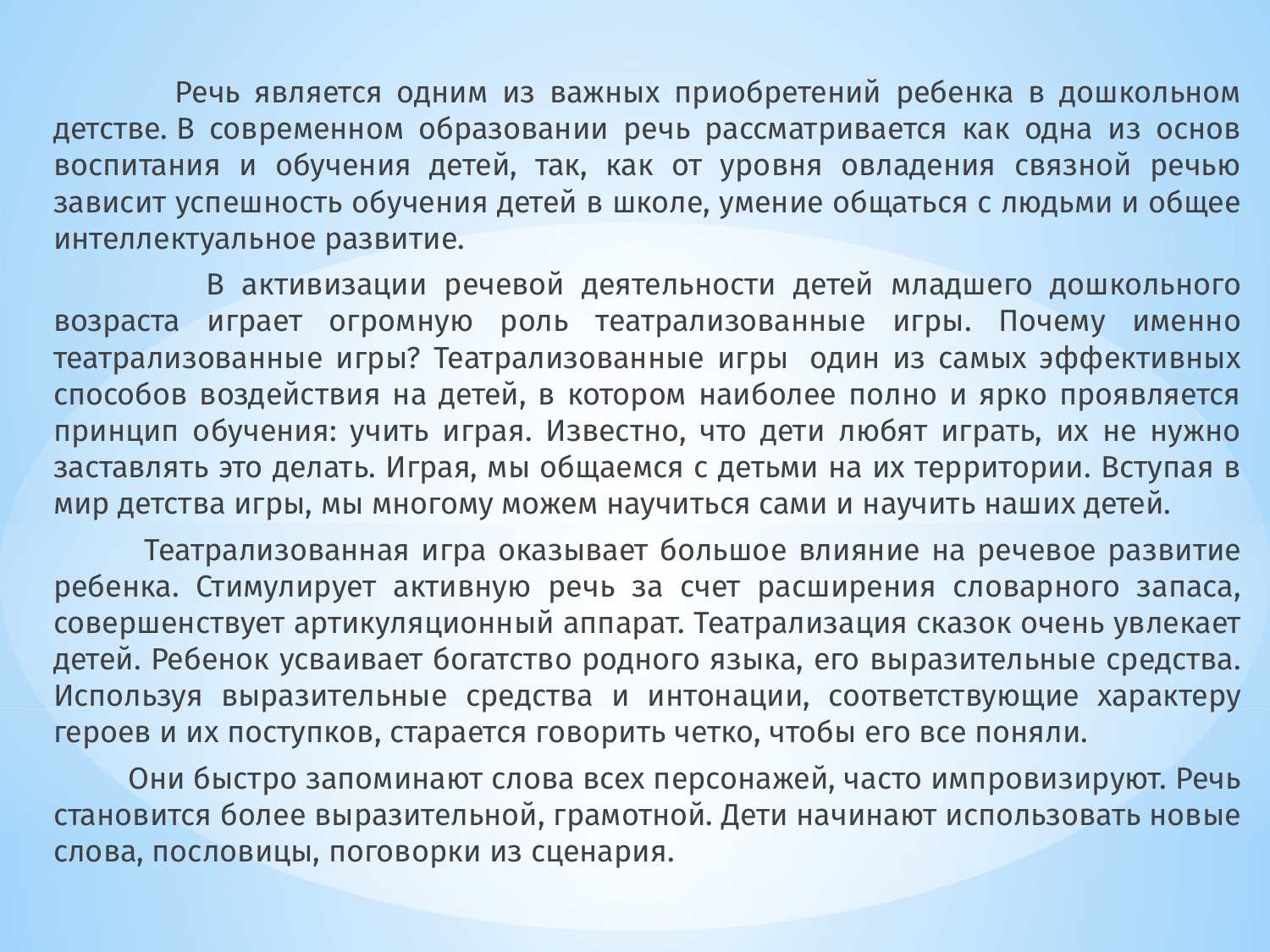

Речь является одним из важных приобретений ребенка в дошкольном детстве. В современном образовании речь рассматривается как одна из основ воспитания и обучения детей, так, как от уровня овладения связной речью зависит успешность обучения детей в школе, умение общаться с людьми и общее интеллектуальное развитие.
         В активизации речевой деятельности детей младшего дошкольного возраста играет огромную роль театрализованные игры. Почему именно театрализованные игры? Театрализованные игры  один из самых эффективных способов воздействия на детей, в котором наиболее полно и ярко проявляется принцип обучения: учить играя. Известно, что дети любят играть, их не нужно заставлять это делать. Играя, мы общаемся с детьми на их территории. Вступая в мир детства игры, мы многому можем научиться сами и научить наших детей.
        Театрализованная игра оказывает большое влияние на речевое развитие ребенка. Стимулирует активную речь за счет расширения словарного запаса, совершенствует артикуляционный аппарат. Театрализация сказок очень увлекает детей. Ребенок усваивает богатство родного языка, его выразительные средства. Используя выразительные средства и интонации, соответствующие характеру героев и их поступков, старается говорить четко, чтобы его все поняли.
         Они быстро запоминают слова всех персонажей, часто импровизируют. Речь становится более выразительной, грамотной. Дети начинают использовать новые слова, пословицы, поговорки из сценария.